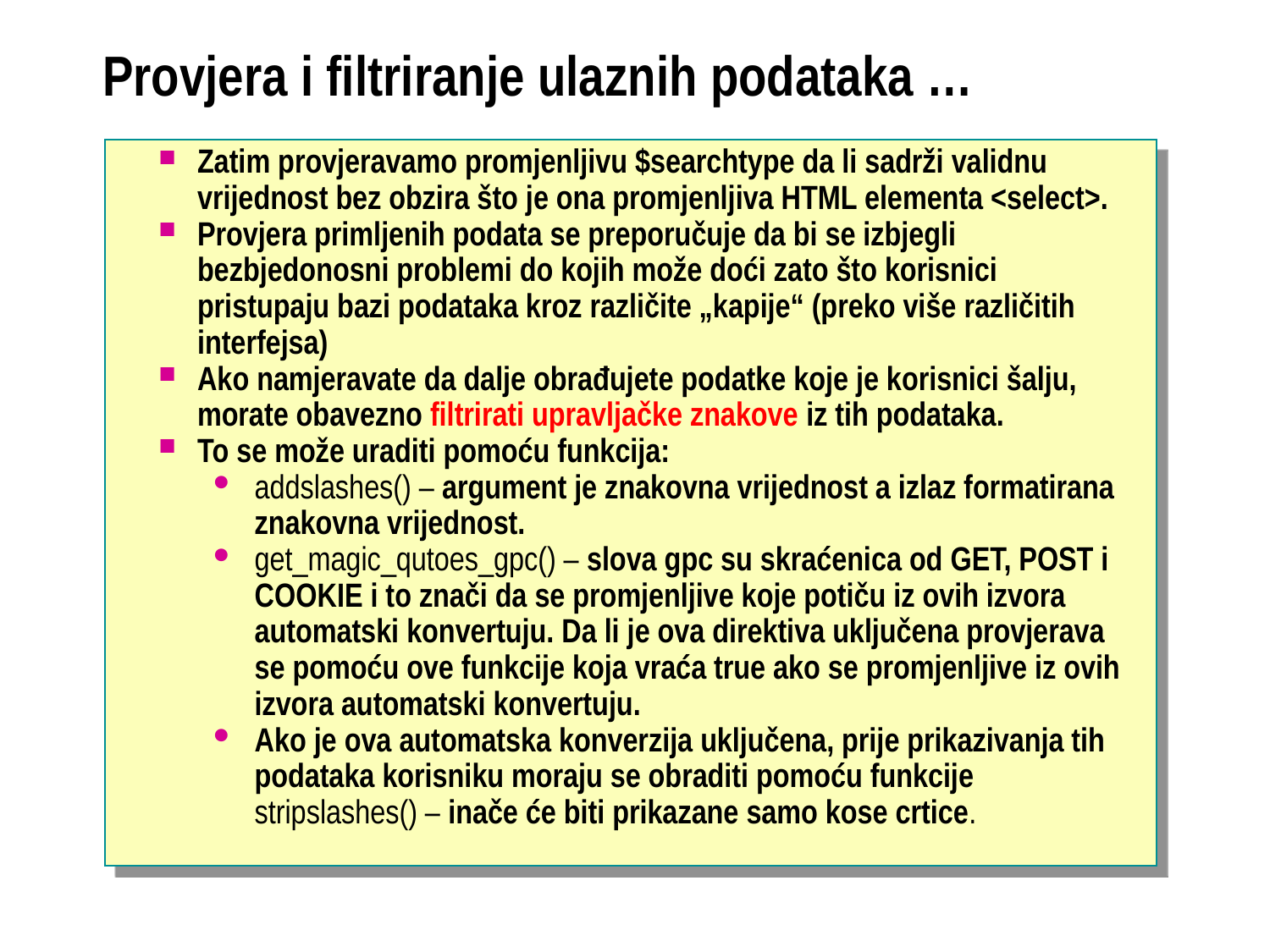

# Provjera i filtriranje ulaznih podataka …
Zatim provjeravamo promjenljivu $searchtype da li sadrži validnu vrijednost bez obzira što je ona promjenljiva HTML elementa <select>.
Provjera primljenih podata se preporučuje da bi se izbjegli bezbjedonosni problemi do kojih može doći zato što korisnici pristupaju bazi podataka kroz različite „kapije“ (preko više različitih interfejsa)
Ako namjeravate da dalje obrađujete podatke koje je korisnici šalju, morate obavezno filtrirati upravljačke znakove iz tih podataka.
To se može uraditi pomoću funkcija:
addslashes() – argument je znakovna vrijednost a izlaz formatirana znakovna vrijednost.
get_magic_qutoes_gpc() – slova gpc su skraćenica od GET, POST i COOKIE i to znači da se promjenljive koje potiču iz ovih izvora automatski konvertuju. Da li je ova direktiva uključena provjerava se pomoću ove funkcije koja vraća true ako se promjenljive iz ovih izvora automatski konvertuju.
Ako je ova automatska konverzija uključena, prije prikazivanja tih podataka korisniku moraju se obraditi pomoću funkcije  stripslashes() – inače će biti prikazane samo kose crtice.